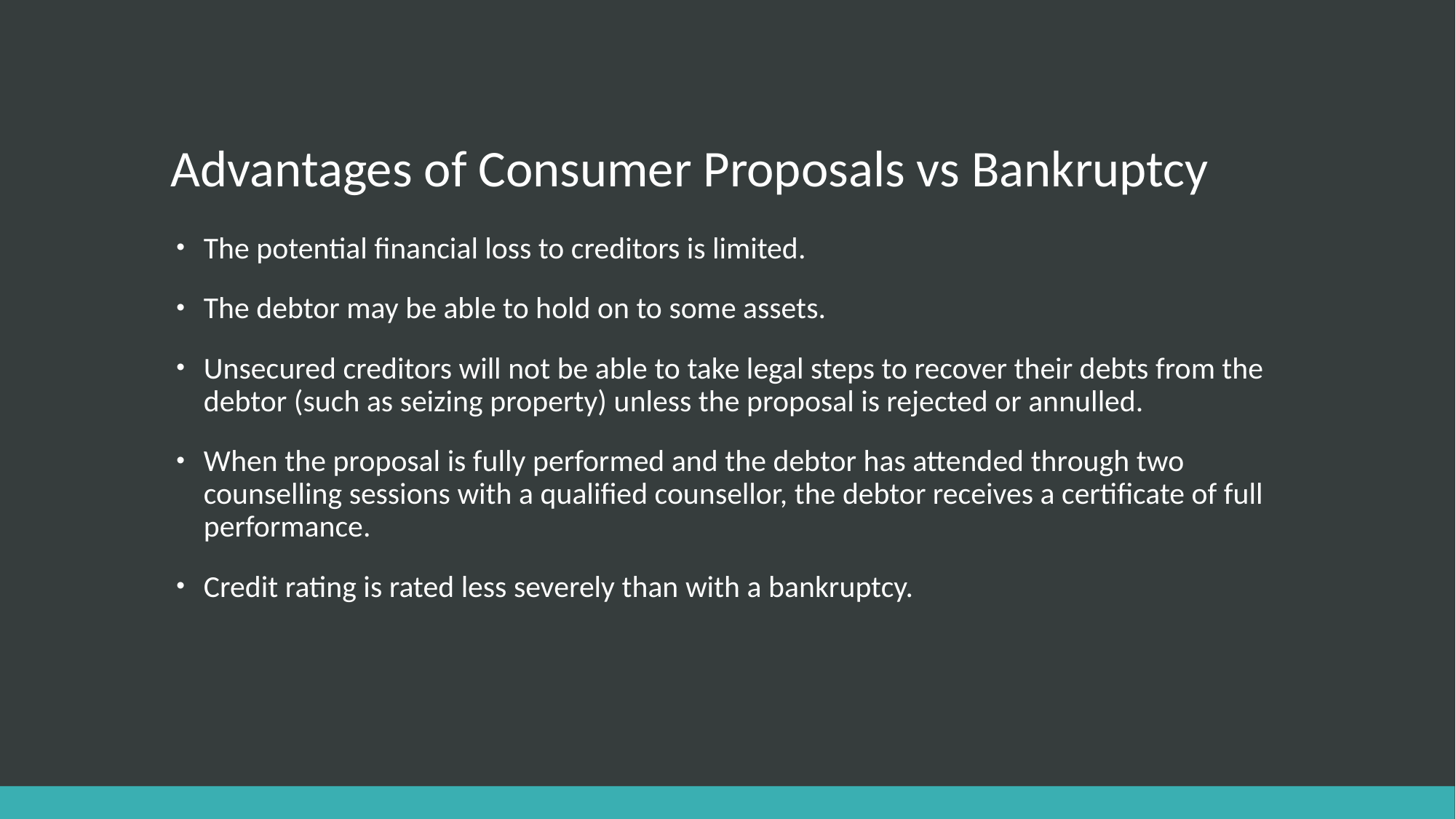

# Advantages of Consumer Proposals vs Bankruptcy
The potential financial loss to creditors is limited.
The debtor may be able to hold on to some assets.
Unsecured creditors will not be able to take legal steps to recover their debts from the debtor (such as seizing property) unless the proposal is rejected or annulled.
When the proposal is fully performed and the debtor has attended through two counselling sessions with a qualified counsellor, the debtor receives a certificate of full performance.
Credit rating is rated less severely than with a bankruptcy.